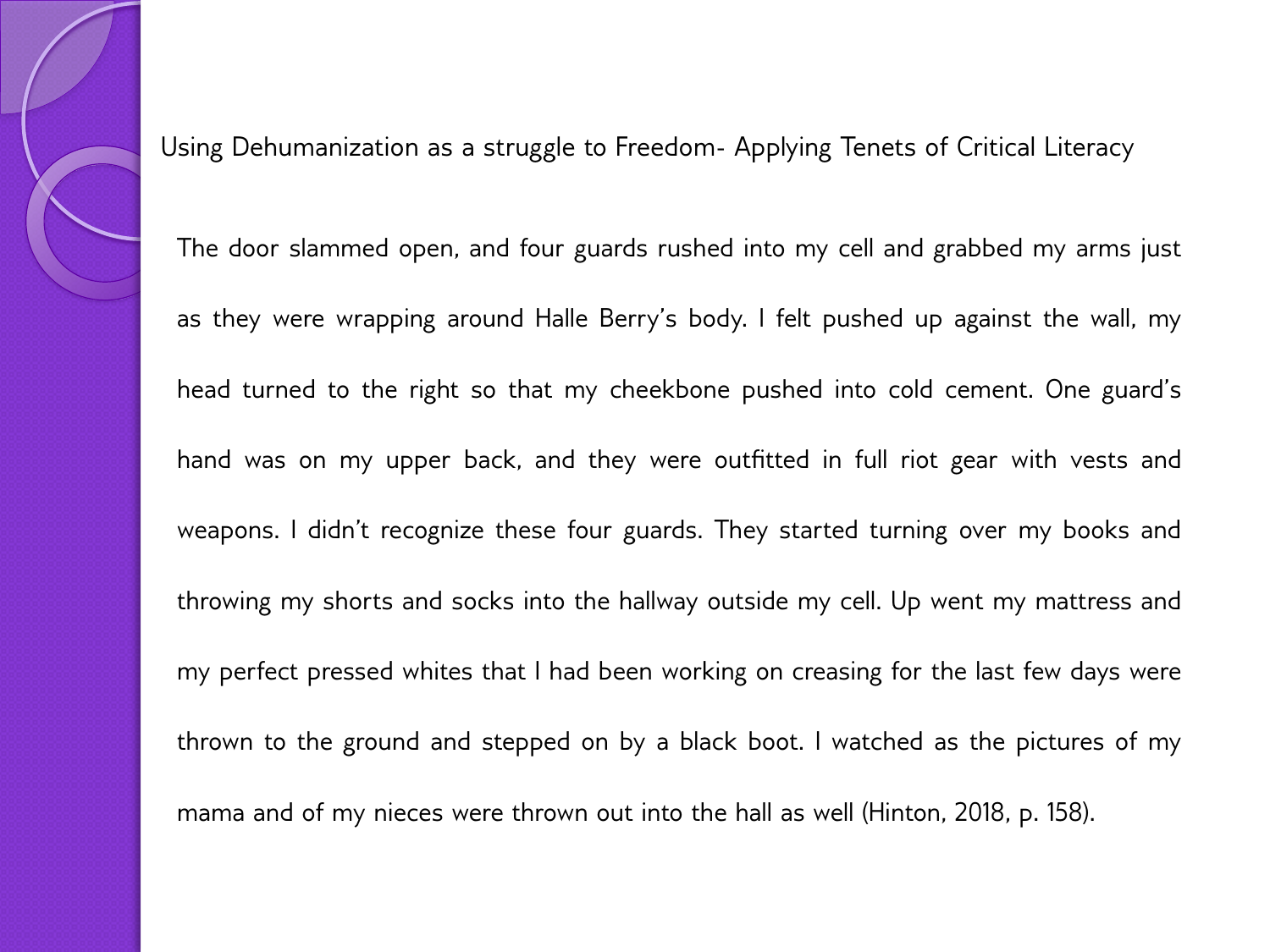

# Using Dehumanization as a struggle to Freedom- Applying Tenets of Critical Literacy
The door slammed open, and four guards rushed into my cell and grabbed my arms just as they were wrapping around Halle Berry’s body. I felt pushed up against the wall, my head turned to the right so that my cheekbone pushed into cold cement. One guard’s hand was on my upper back, and they were outfitted in full riot gear with vests and weapons. I didn’t recognize these four guards. They started turning over my books and throwing my shorts and socks into the hallway outside my cell. Up went my mattress and my perfect pressed whites that I had been working on creasing for the last few days were thrown to the ground and stepped on by a black boot. I watched as the pictures of my mama and of my nieces were thrown out into the hall as well (Hinton, 2018, p. 158).